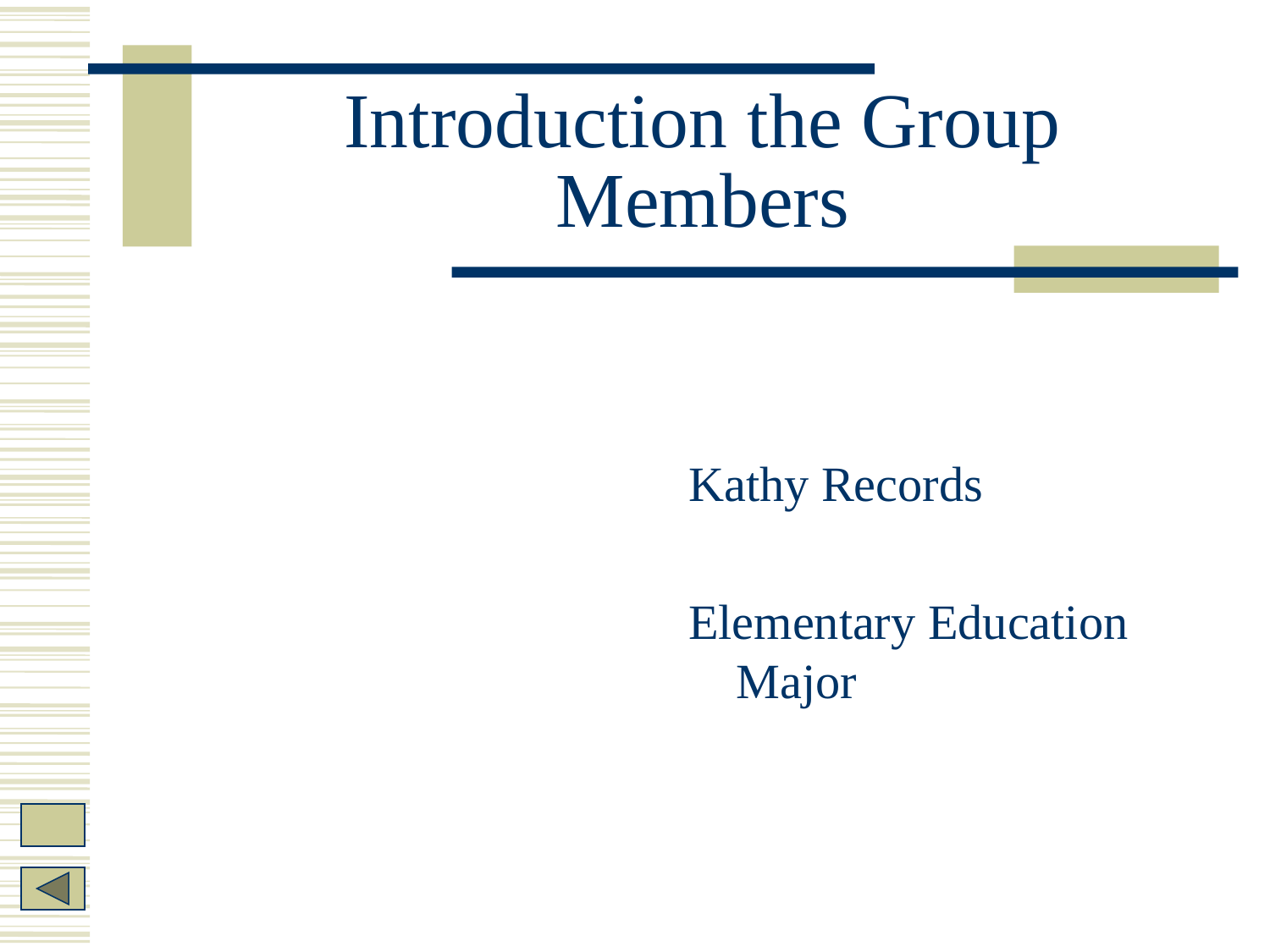

# Introduction the Group Members

Kathy Records

Elementary Education Major